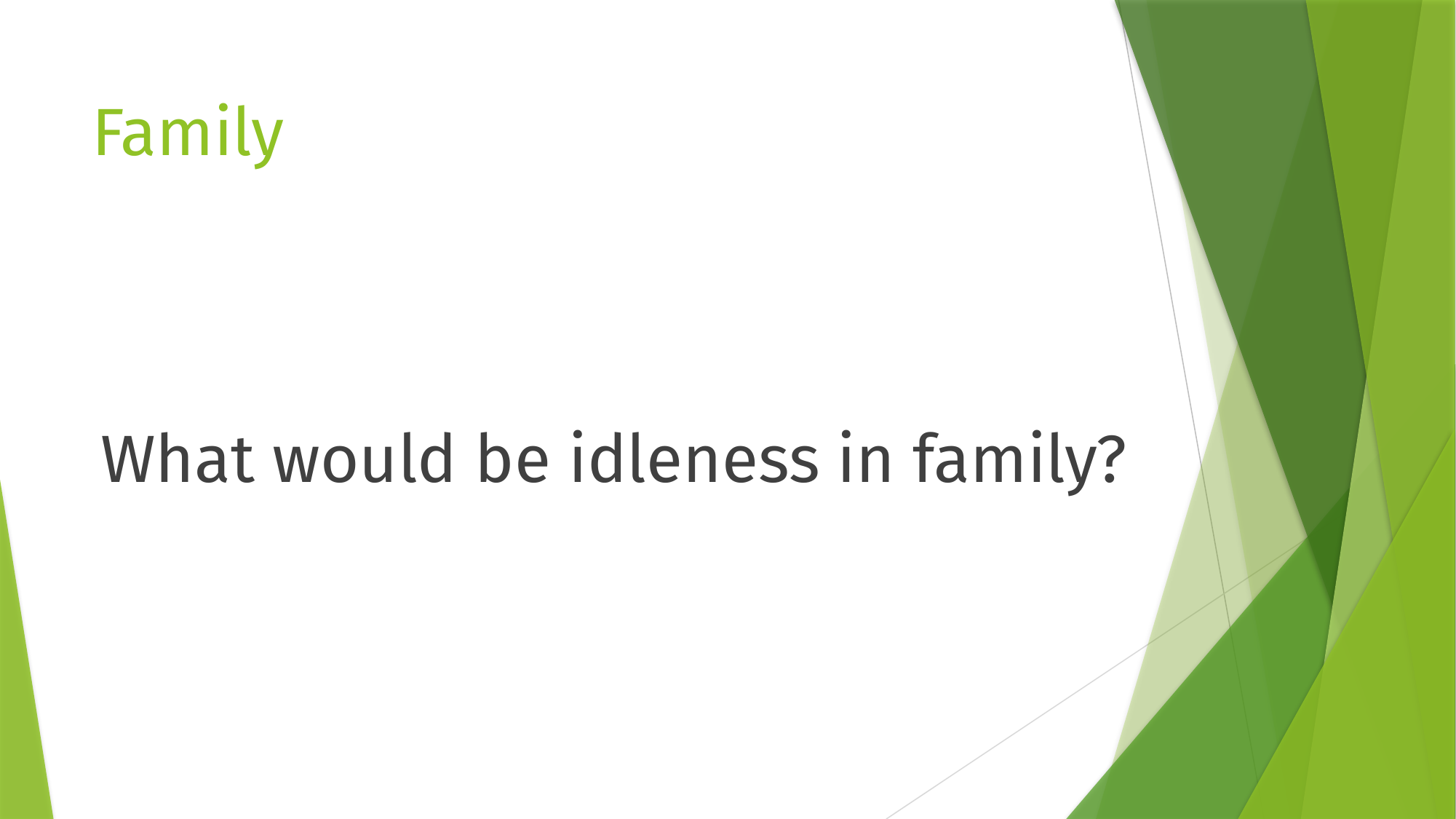

# Family
What would be idleness in family?